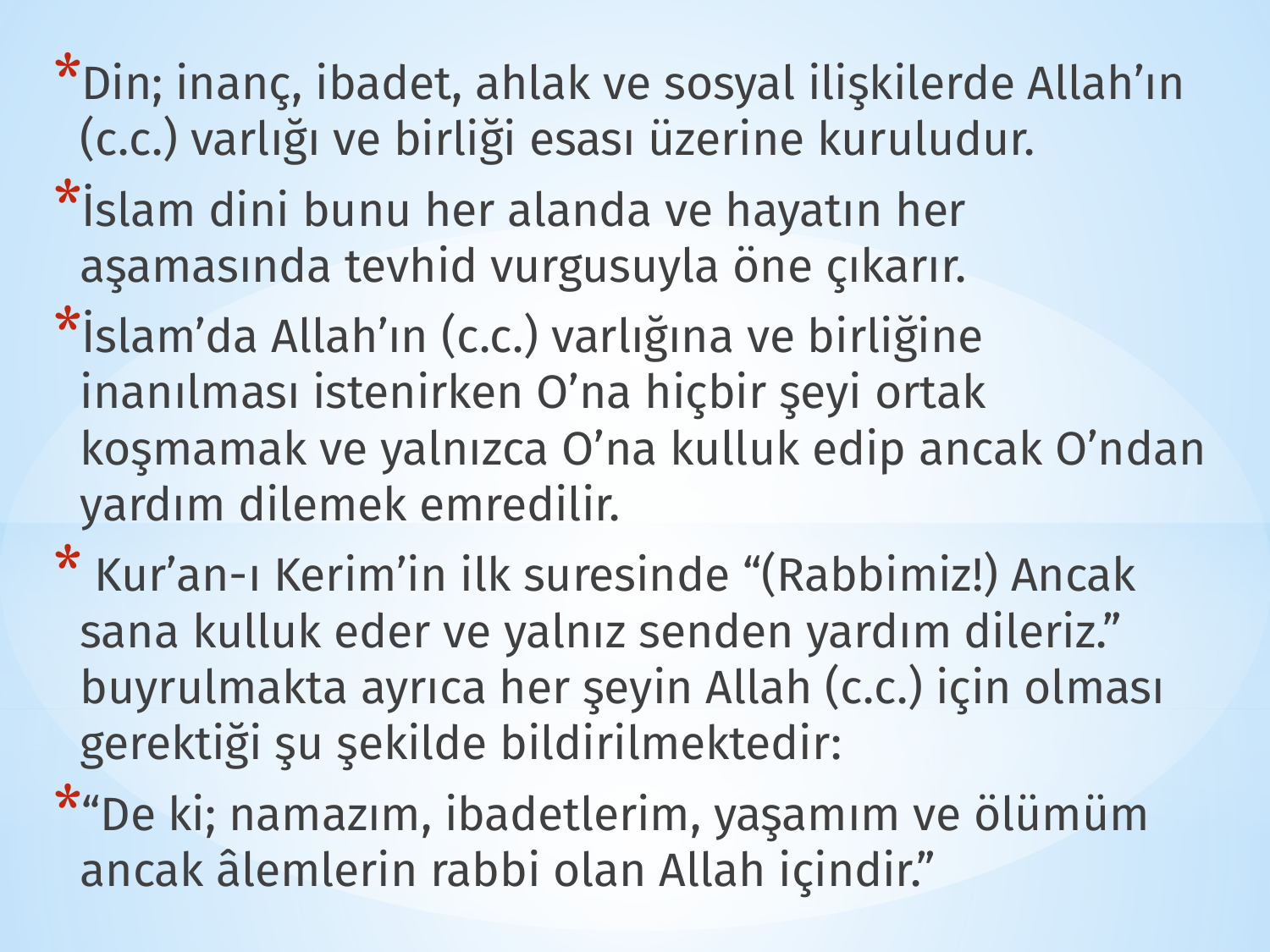

Din; inanç, ibadet, ahlak ve sosyal ilişkilerde Allah’ın (c.c.) varlığı ve birliği esası üzerine kuruludur.
İslam dini bunu her alanda ve hayatın her aşamasında tevhid vurgusuyla öne çıkarır.
İslam’da Allah’ın (c.c.) varlığına ve birliğine inanılması istenirken O’na hiçbir şeyi ortak koşmamak ve yalnızca O’na kulluk edip ancak O’ndan yardım dilemek emredilir.
 Kur’an-ı Kerim’in ilk suresinde “(Rabbimiz!) Ancak sana kulluk eder ve yalnız senden yardım dileriz.” buyrulmakta ayrıca her şeyin Allah (c.c.) için olması gerektiği şu şekilde bildirilmektedir:
“De ki; namazım, ibadetlerim, yaşamım ve ölümüm ancak âlemlerin rabbi olan Allah içindir.”